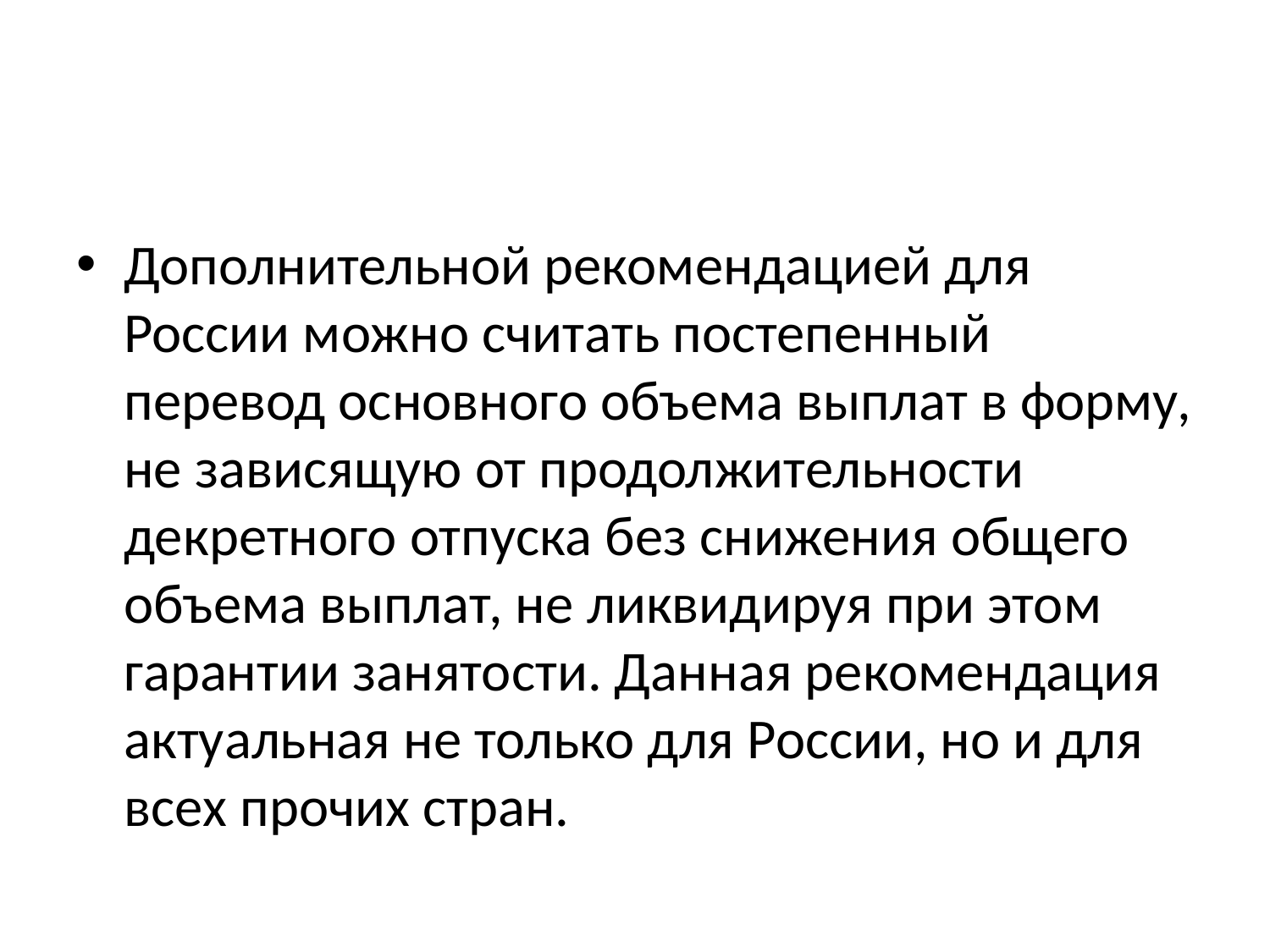

#
Дополнительной рекомендацией для России можно считать постепенный перевод основного объема выплат в форму, не зависящую от продолжительности декретного отпуска без снижения общего объема выплат, не ликвидируя при этом гарантии занятости. Данная рекомендация актуальная не только для России, но и для всех прочих стран.